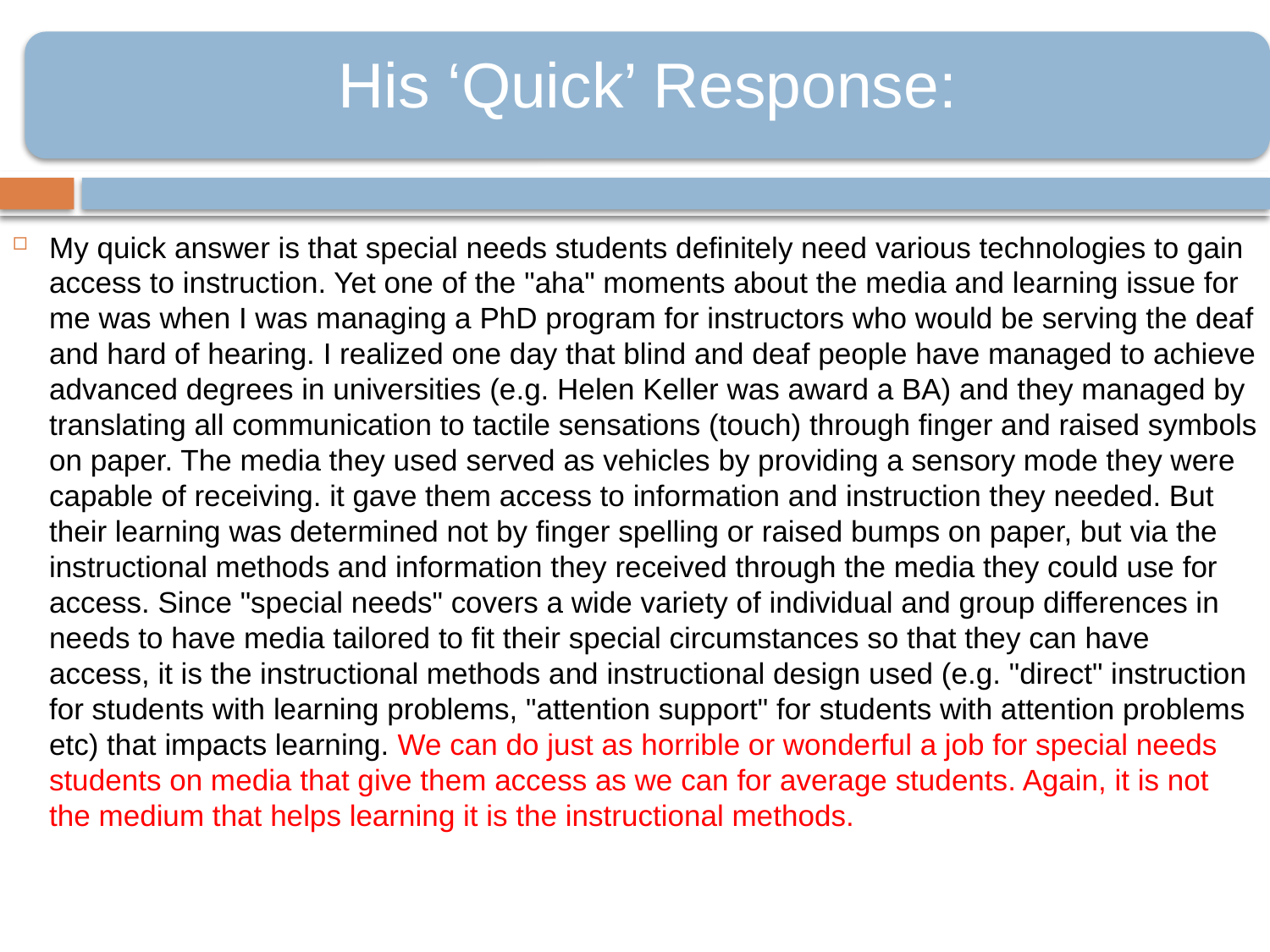

His ‘Quick’ Response:
#
My quick answer is that special needs students definitely need various technologies to gain access to instruction. Yet one of the "aha" moments about the media and learning issue for me was when I was managing a PhD program for instructors who would be serving the deaf and hard of hearing. I realized one day that blind and deaf people have managed to achieve advanced degrees in universities (e.g. Helen Keller was award a BA) and they managed by translating all communication to tactile sensations (touch) through finger and raised symbols on paper. The media they used served as vehicles by providing a sensory mode they were capable of receiving. it gave them access to information and instruction they needed. But their learning was determined not by finger spelling or raised bumps on paper, but via the instructional methods and information they received through the media they could use for access. Since "special needs" covers a wide variety of individual and group differences in needs to have media tailored to fit their special circumstances so that they can have access, it is the instructional methods and instructional design used (e.g. "direct" instruction for students with learning problems, "attention support" for students with attention problems etc) that impacts learning. We can do just as horrible or wonderful a job for special needs students on media that give them access as we can for average students. Again, it is not the medium that helps learning it is the instructional methods.